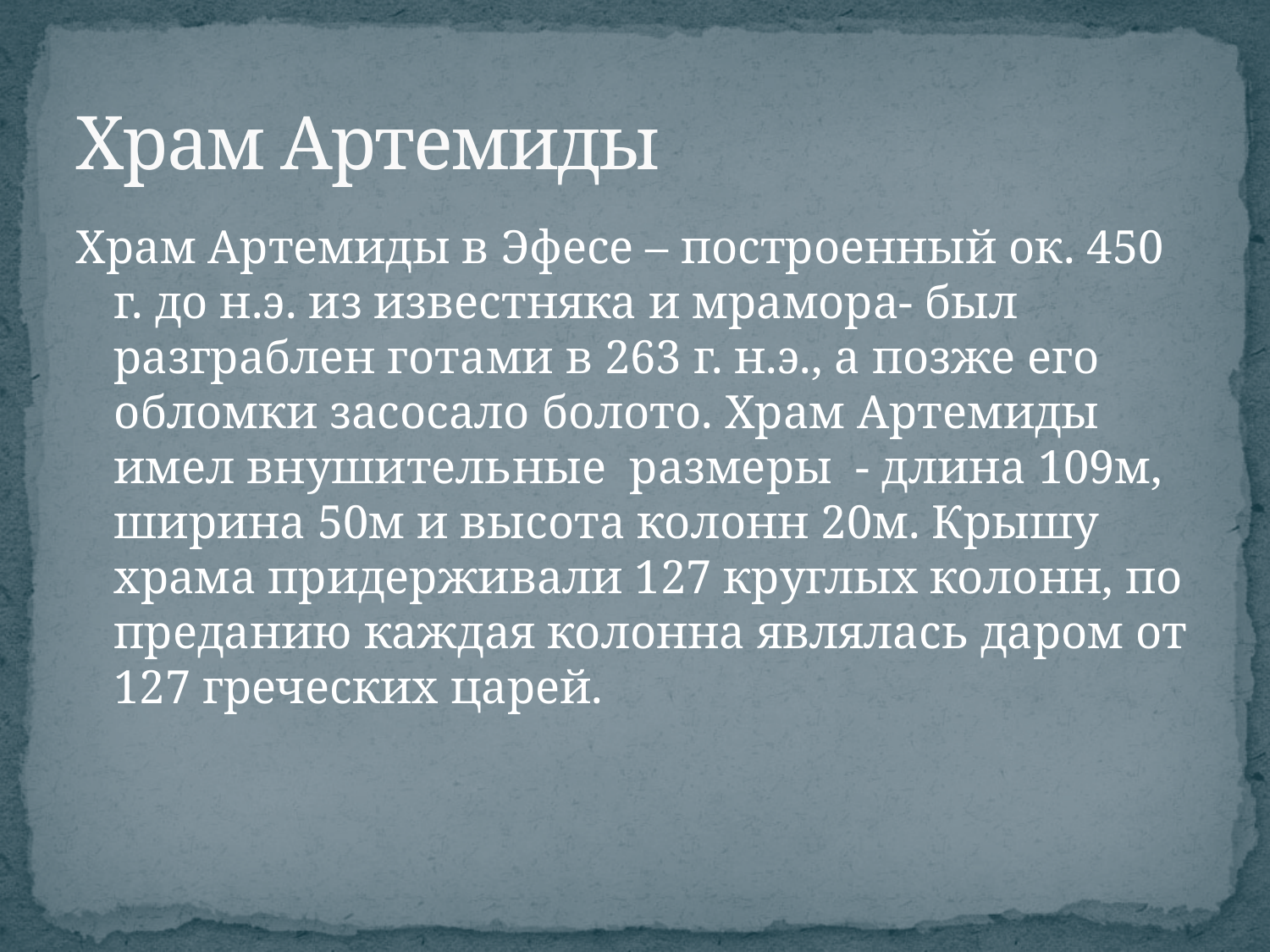

# Храм Артемиды
Храм Артемиды в Эфесе – построенный ок. 450 г. до н.э. из известняка и мрамора- был разграблен готами в 263 г. н.э., а позже его обломки засосало болото. Храм Артемиды имел внушительные  размеры  - длина 109м, ширина 50м и высота колонн 20м. Крышу храма придерживали 127 круглых колонн, по преданию каждая колонна являлась даром от 127 греческих царей.